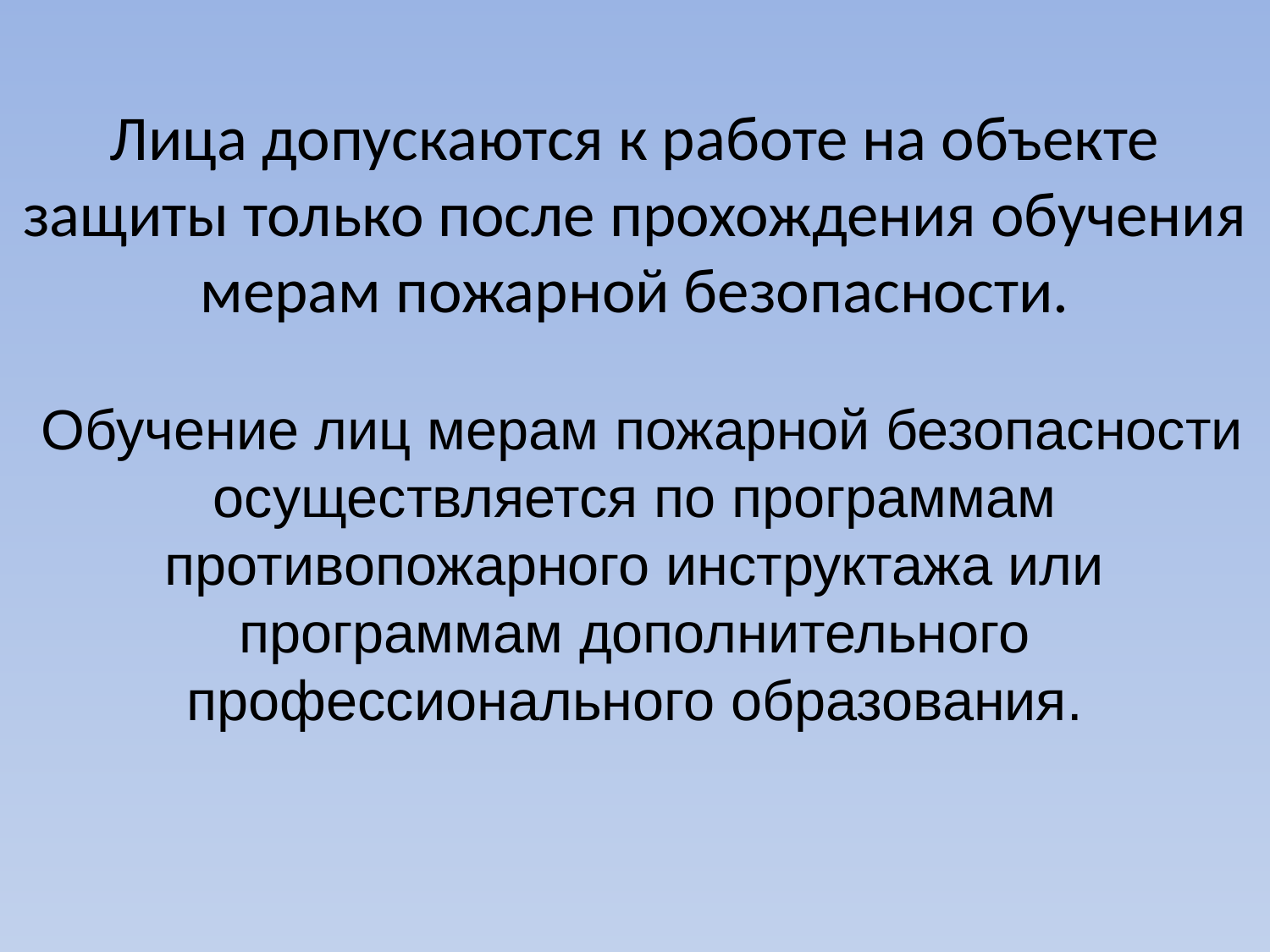

# Лица допускаются к работе на объекте защиты только после прохождения обучения мерам пожарной безопасности. Обучение лиц мерам пожарной безопасности осуществляется по программам противопожарного инструктажа или программам дополнительного профессионального образования.